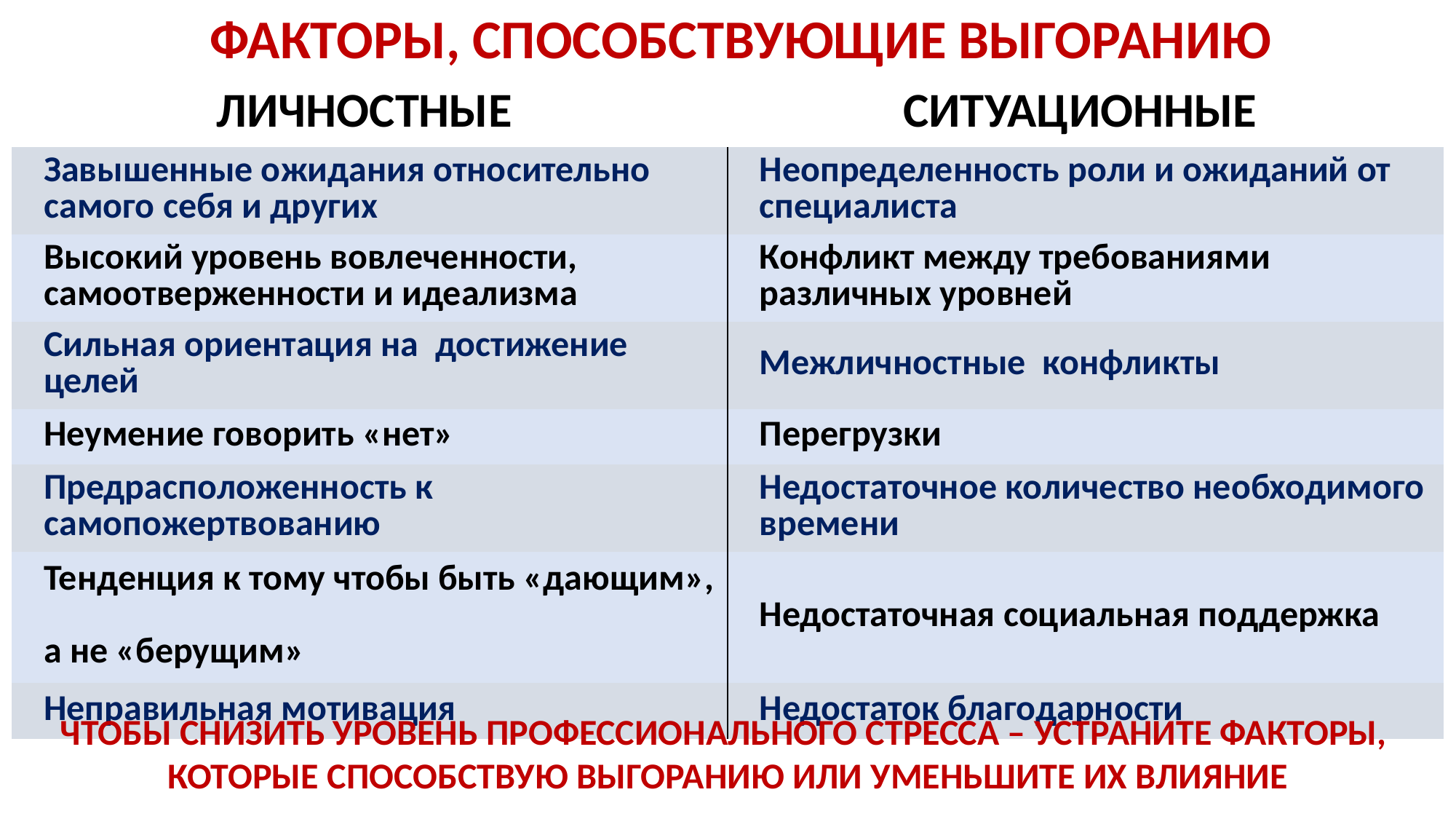

ФАКТОРЫ, СПОСОБСТВУЮЩИЕ ВЫГОРАНИЮ
| ЛИЧНОСТНЫЕ | СИТУАЦИОННЫЕ |
| --- | --- |
| Завышенные ожидания относительно самого себя и других | Неопределенность роли и ожиданий от специалиста |
| Высокий уровень вовлеченности, самоотверженности и идеализма | Конфликт между требованиями различных уровней |
| Сильная ориентация на достижение целей | Межличностные конфликты |
| Неумение говорить «нет» | Перегрузки |
| Предрасположенность к самопожертвованию | Недостаточное количество необходимого времени |
| Тенденция к тому чтобы быть «дающим», а не «берущим» | Недостаточная социальная поддержка |
| Неправильная мотивация | Недостаток благодарности |
ЧТОБЫ СНИЗИТЬ УРОВЕНЬ ПРОФЕССИОНАЛЬНОГО СТРЕССА – УСТРАНИТЕ ФАКТОРЫ,
КОТОРЫЕ СПОСОБСТВУЮ ВЫГОРАНИЮ ИЛИ УМЕНЬШИТЕ ИХ ВЛИЯНИЕ